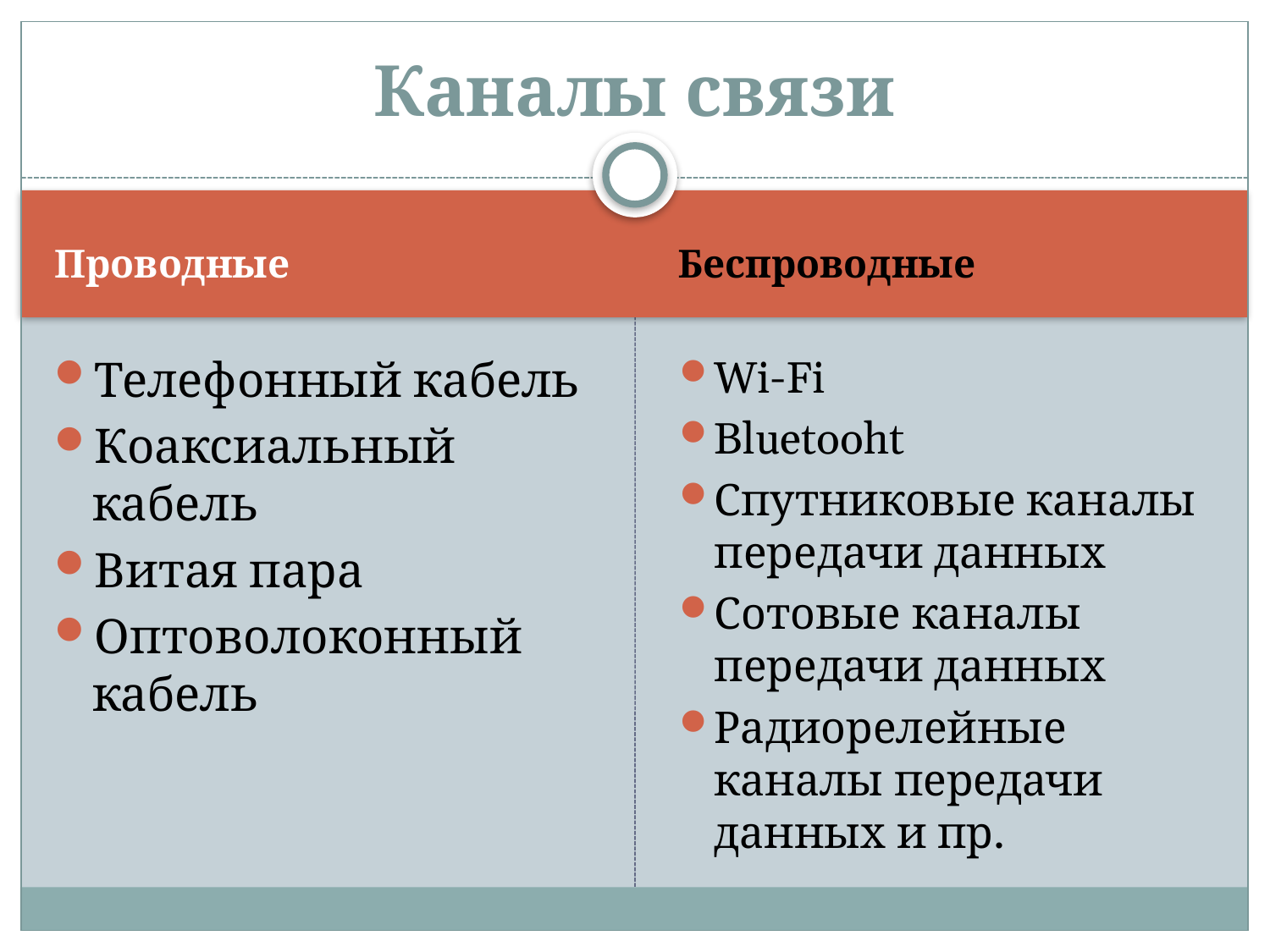

# Каналы связи
Проводные
Беспроводные
Телефонный кабель
Коаксиальный кабель
Витая пара
Оптоволоконный кабель
Wi-Fi
Bluetooht
Спутниковые каналы передачи данных
Сотовые каналы передачи данных
Радиорелейные каналы передачи данных и пр.